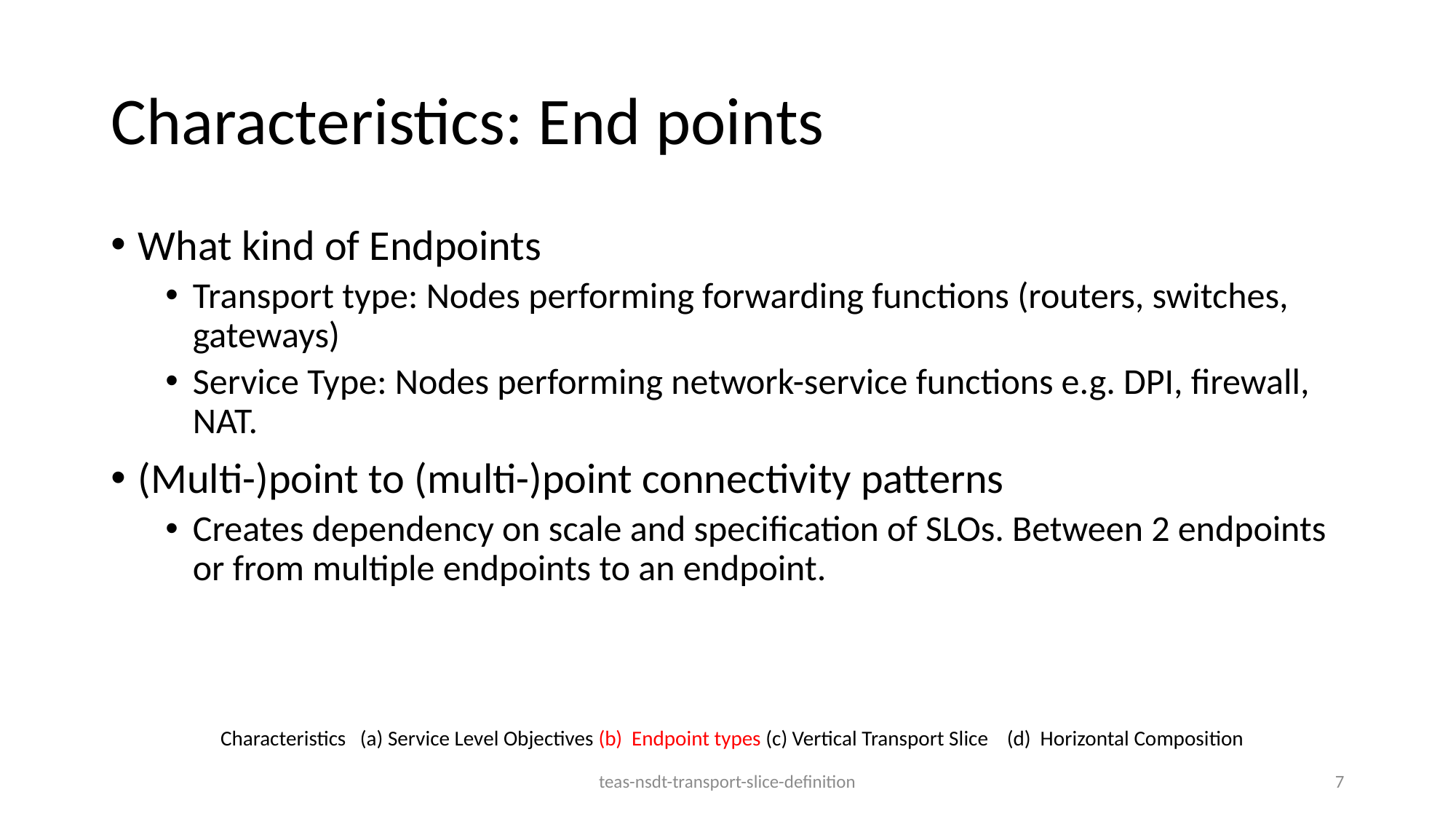

# Characteristics: End points
What kind of Endpoints
Transport type: Nodes performing forwarding functions (routers, switches, gateways)
Service Type: Nodes performing network-service functions e.g. DPI, firewall, NAT.
(Multi-)point to (multi-)point connectivity patterns
Creates dependency on scale and specification of SLOs. Between 2 endpoints or from multiple endpoints to an endpoint.

Characteristics   (a) Service Level Objectives (b)  Endpoint types (c) Vertical Transport Slice    (d)  Horizontal Composition
teas-nsdt-transport-slice-definition
7